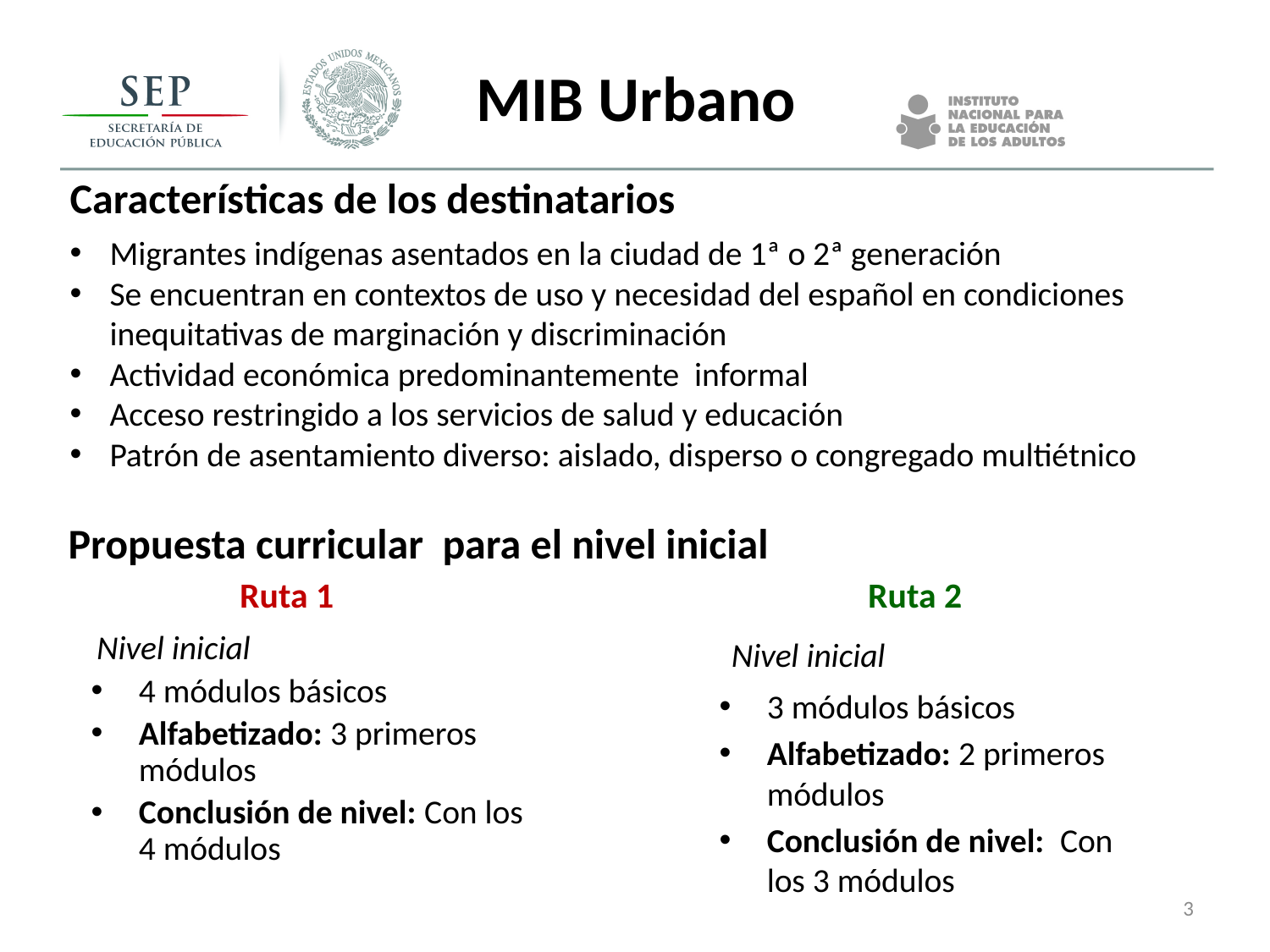

MIB Urbano
Características de los destinatarios

Migrantes indígenas asentados en la ciudad de 1ª o 2ª generación
Se encuentran en contextos de uso y necesidad del español en condiciones inequitativas de marginación y discriminación
Actividad económica predominantemente  informal
Acceso restringido a los servicios de salud y educación
Patrón de asentamiento diverso: aislado, disperso o congregado multiétnico
# Propuesta curricular  para el nivel inicial
Ruta 2
Ruta 1
 Nivel inicial
3 módulos básicos
Alfabetizado: 2 primeros módulos
Conclusión de nivel:  Con los 3 módulos
 Nivel inicial
4 módulos básicos
Alfabetizado: 3 primeros módulos
Conclusión de nivel: Con los 4 módulos
3